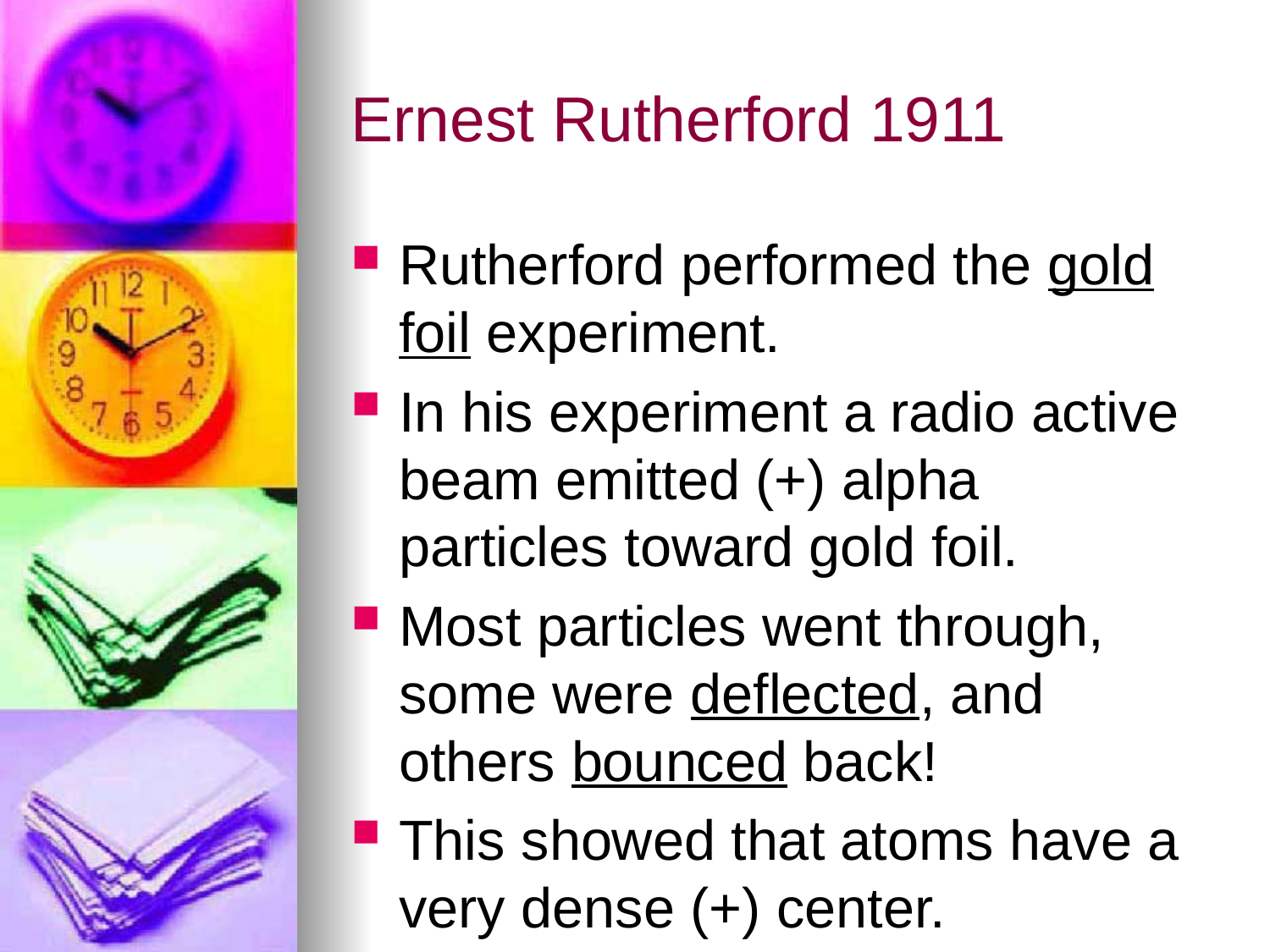

# Ernest Rutherford 1911
Rutherford performed the gold foil experiment.
In his experiment a radio active beam emitted (+) alpha particles toward gold foil.
Most particles went through, some were deflected, and others bounced back!
This showed that atoms have a very dense (+) center.